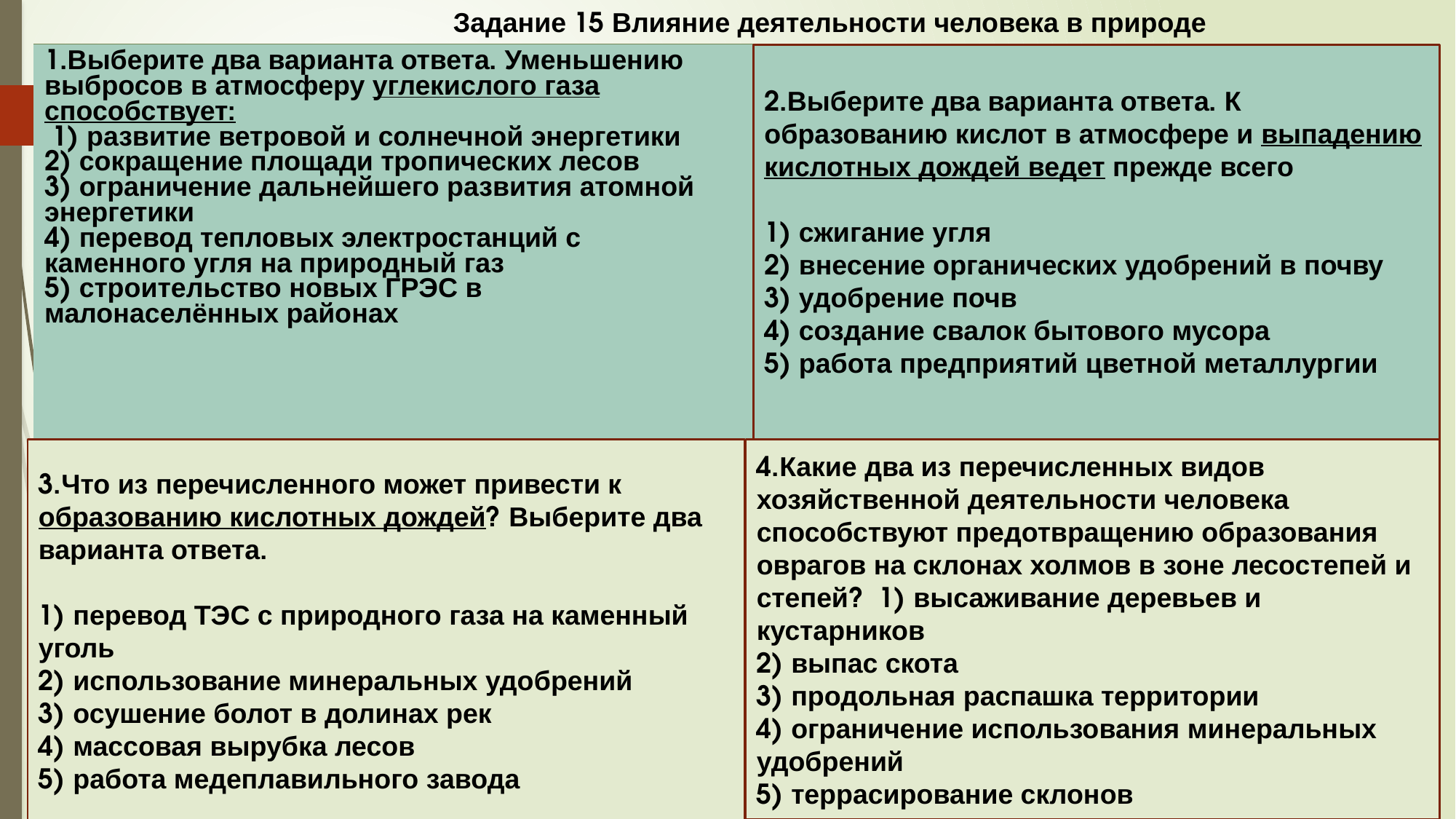

Задание 15 Влияние деятельности человека в природе
| 1.Выберите два варианта ответа. Уменьшению выбросов в атмосферу углекислого газа способствует:  1) развитие ветровой и солнечной энергетики 2) сокращение площади тропических лесов 3) ограничение дальнейшего развития атомной энергетики 4) перевод тепловых электростанций с каменного угля на природный газ 5) строительство новых ГРЭС в малонаселённых районах |  |
| --- | --- |
|  |  |
2.Выберите два варианта ответа. К образованию кислот в атмосфере и выпадению кислотных дождей ведет прежде всего

1) сжигание угля
2) внесение органических удобрений в почву
3) удобрение почв
4) создание свалок бытового мусора
5) работа предприятий цветной металлургии

3.Что из перечисленного может привести к образованию кислотных дождей? Выберите два варианта ответа.

1) перевод ТЭС с природного газа на каменный уголь
2) использование минеральных удобрений
3) осушение болот в долинах рек
4) массовая вырубка лесов
5) работа медеплавильного завода
4.Какие два из перечисленных видов хозяйственной деятельности человека способствуют предотвращению образования оврагов на склонах холмов в зоне лесостепей и степей?  1) высаживание деревьев и кустарников
2) выпас скота
3) продольная распашка территории
4) ограничение использования минеральных удобрений
5) террасирование склонов